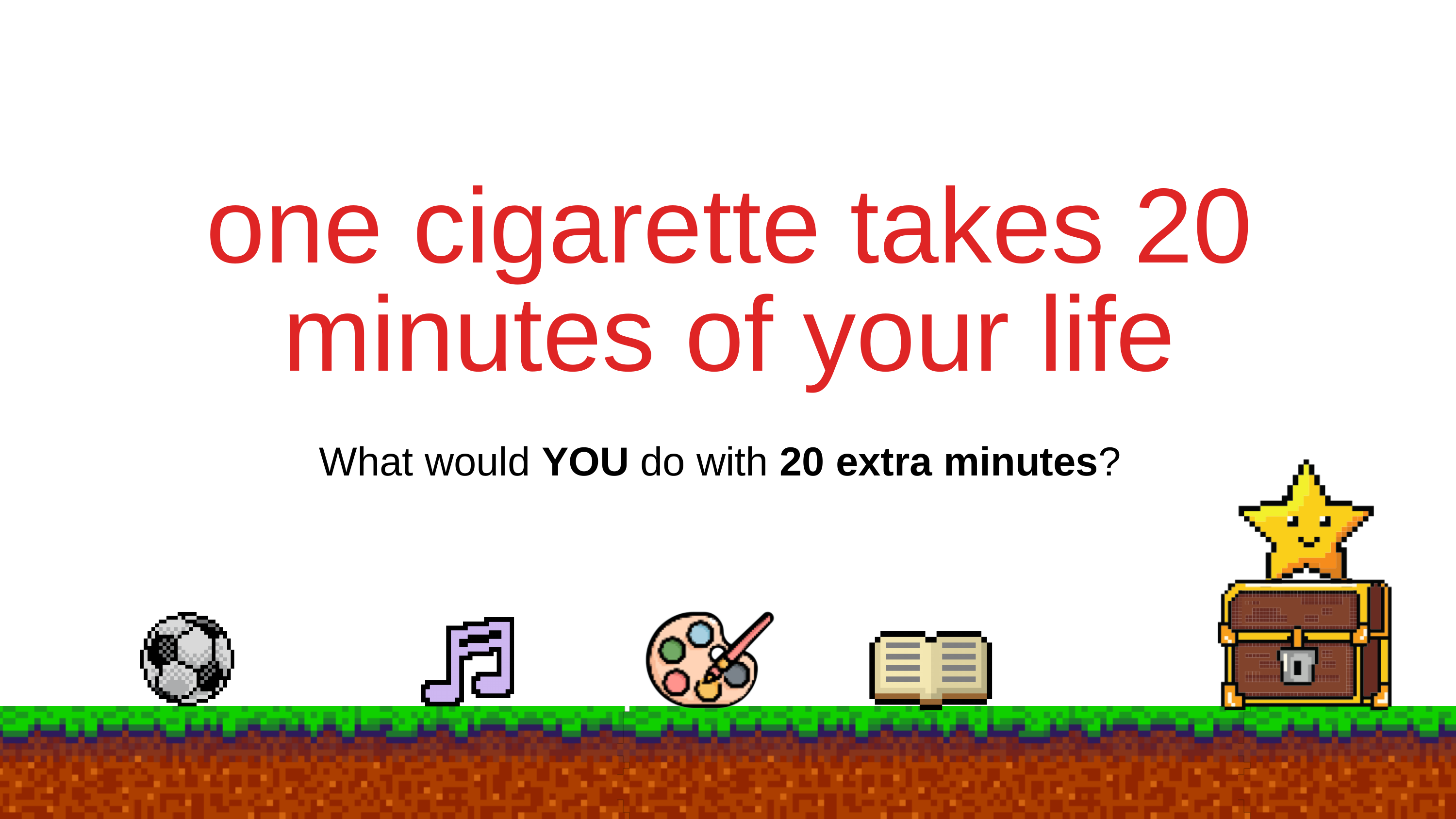

one cigarette takes 20 minutes of your life
What would YOU do with 20 extra minutes?